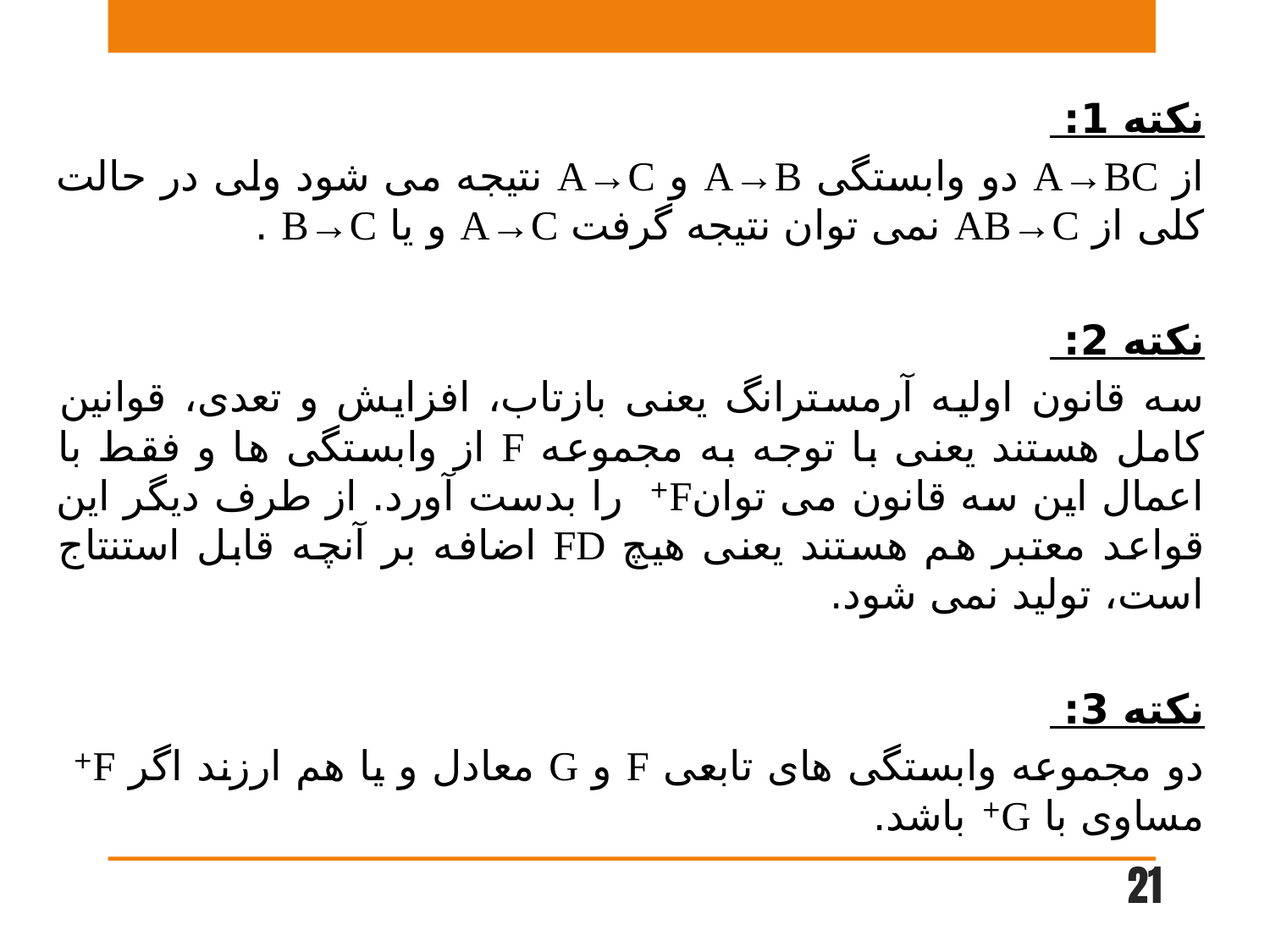

نکته 1:
از A→BC دو وابستگی A→B و A→C نتیجه می شود ولی در حالت کلی از AB→C نمی توان نتیجه گرفت A→C و یا B→C .

نکته 2:
سه قانون اولیه آرمسترانگ یعنی بازتاب، افزایش و تعدی، قوانین کامل هستند یعنی با توجه به مجموعه F از وابستگی ها و فقط با اعمال این سه قانون می توانF+   را بدست آورد. از طرف دیگر این قواعد معتبر هم هستند یعنی هیچ FD اضافه بر آنچه قابل استنتاج است، تولید نمی شود.

نکته 3:
دو مجموعه وابستگی های تابعی F و G معادل و یا هم ارزند اگر F+   مساوی با G+  باشد.
21